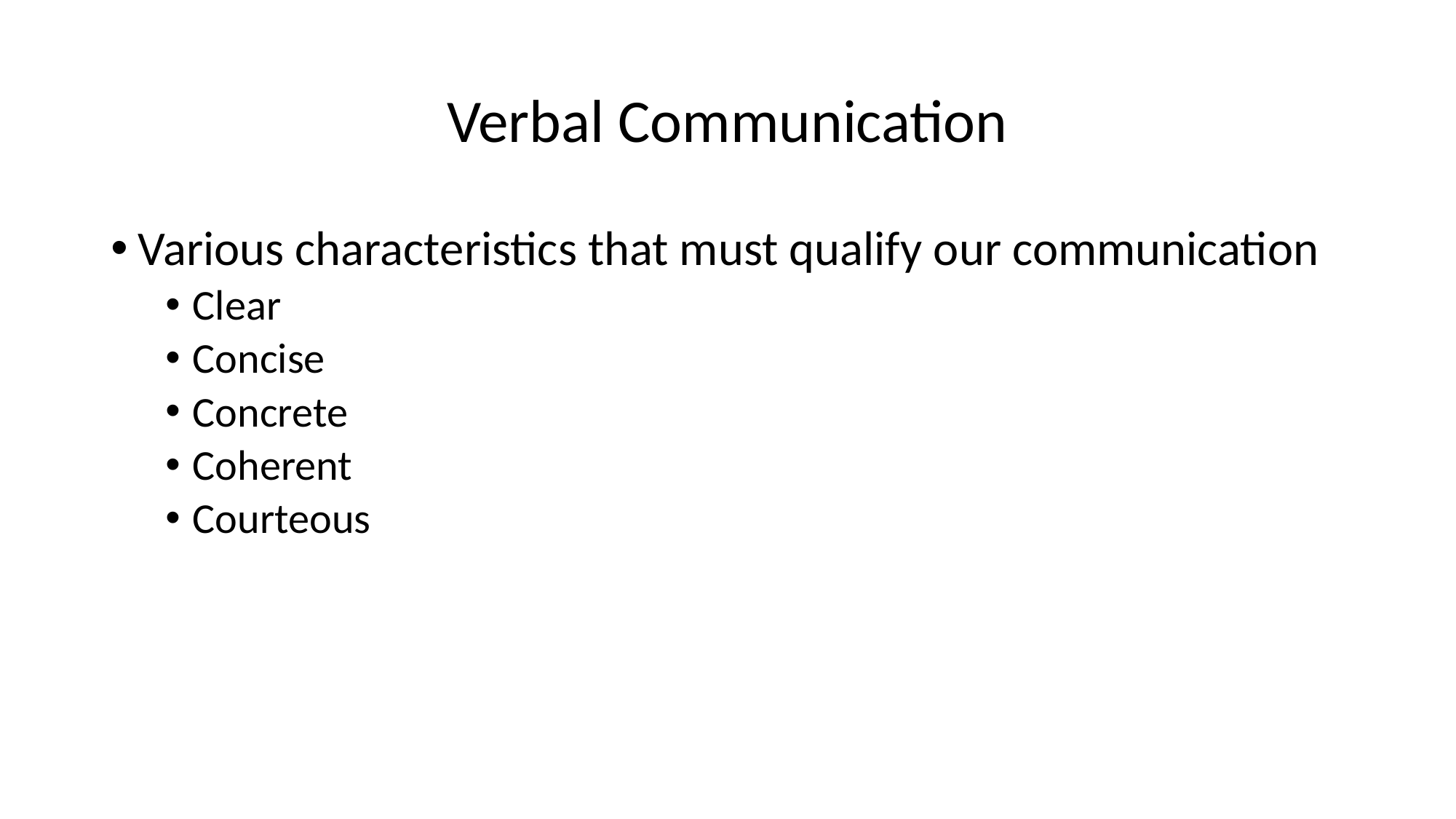

# Verbal Communication
Various characteristics that must qualify our communication
Clear
Concise
Concrete
Coherent
Courteous